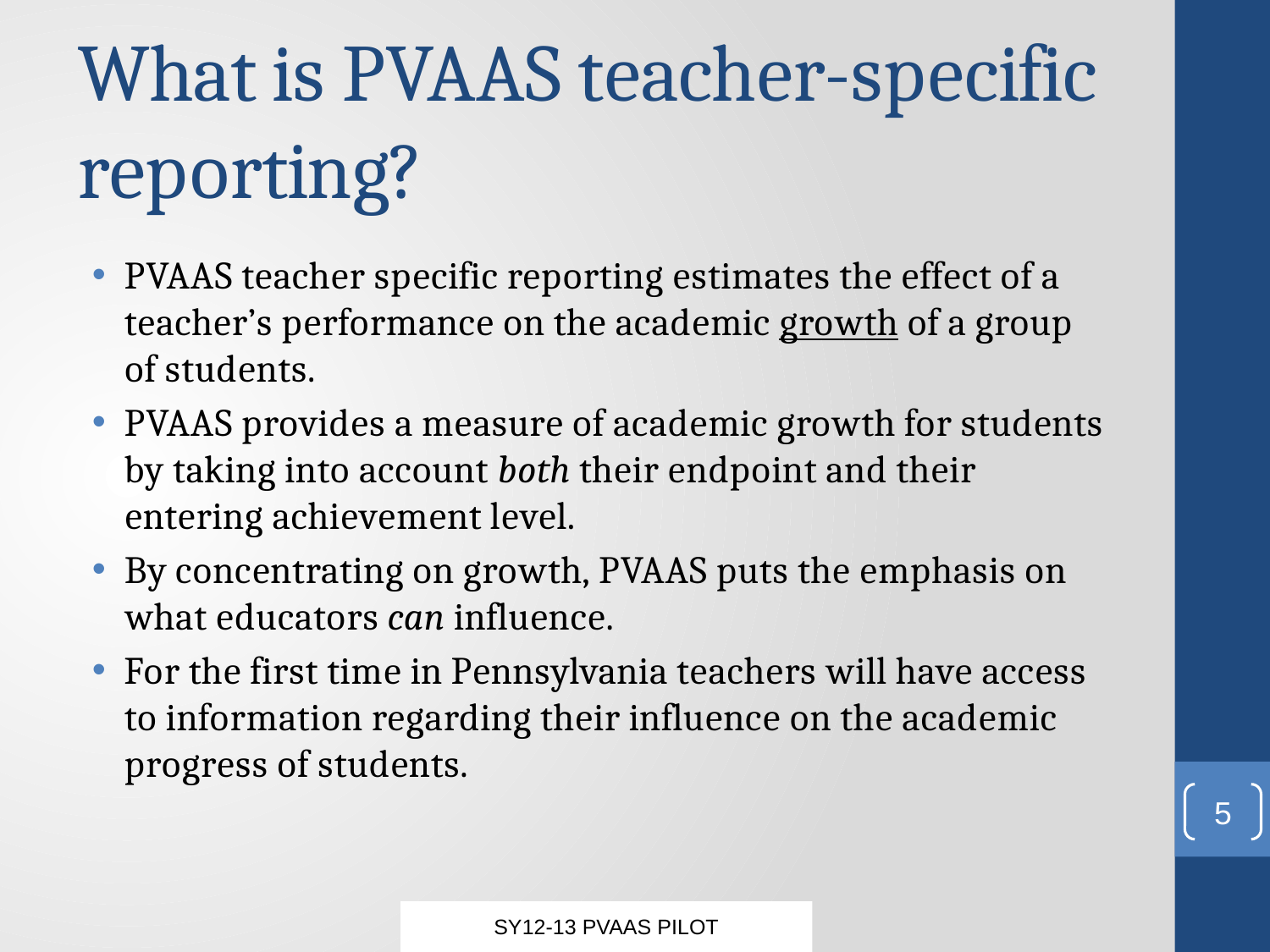

# What is PVAAS teacher-specific reporting?
PVAAS teacher specific reporting estimates the effect of a teacher’s performance on the academic growth of a group of students.
PVAAS provides a measure of academic growth for students by taking into account both their endpoint and their entering achievement level.
By concentrating on growth, PVAAS puts the emphasis on what educators can influence.
For the first time in Pennsylvania teachers will have access to information regarding their influence on the academic progress of students.
5
SY12-13 PVAAS PILOT